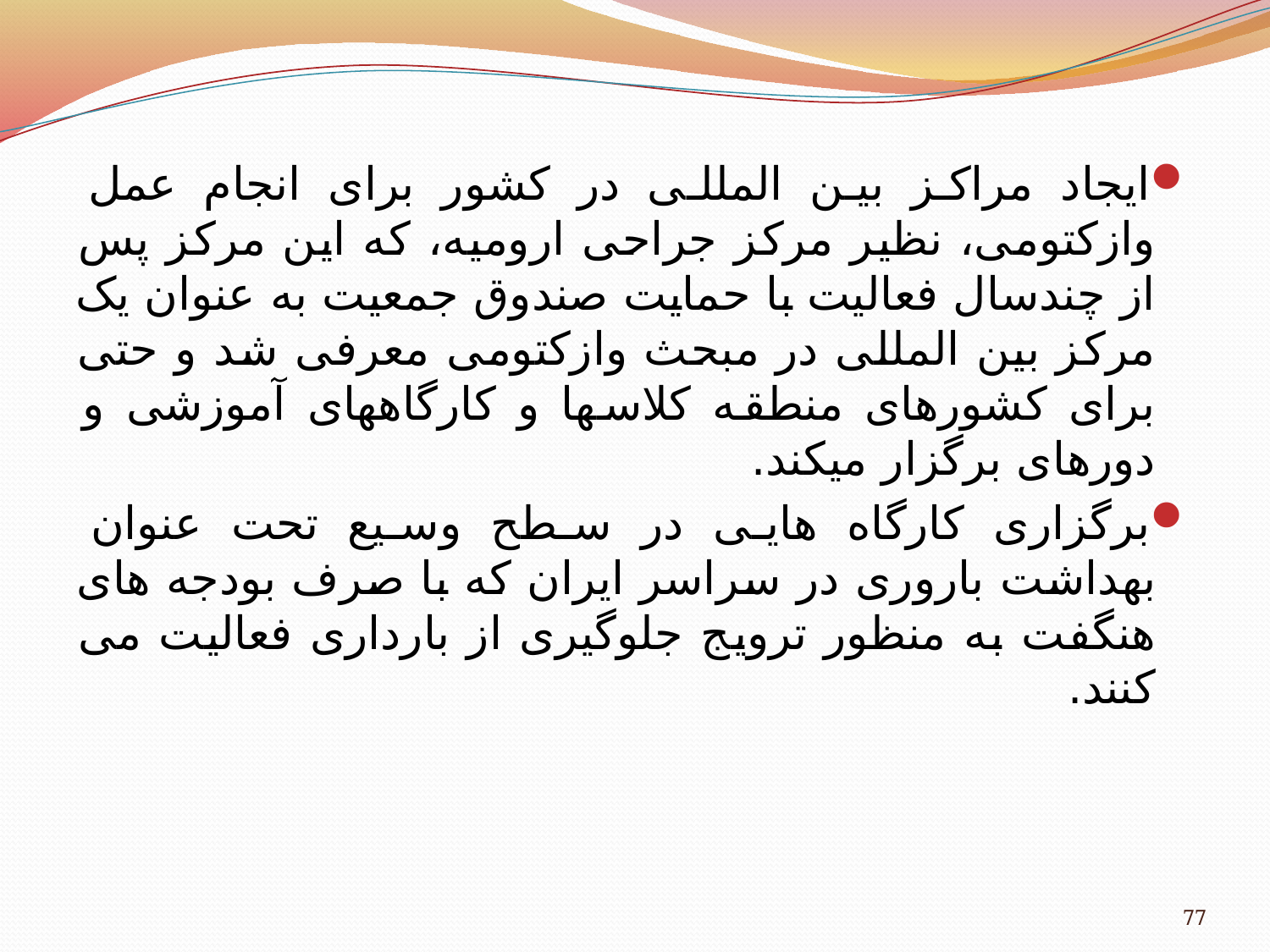

ایجاد مراکز بین المللی در کشور برای انجام عمل وازکتومی، نظیر مرکز جراحی ارومیه، که این مرکز پس از چندسال فعالیت با حمایت صندوق جمعیت به عنوان یک مرکز بین المللی در مبحث وازکتومی معرفی شد و حتی برای کشورهای منطقه کلاسها و کارگاههای آموزشی و دوره­ای برگزار می­کند.
برگزاری کارگاه هایی در سطح وسیع تحت عنوان بهداشت باروری در سراسر ایران که با صرف بودجه های هنگفت به منظور ترویج جلوگیری از بارداری فعالیت می کنند.

77